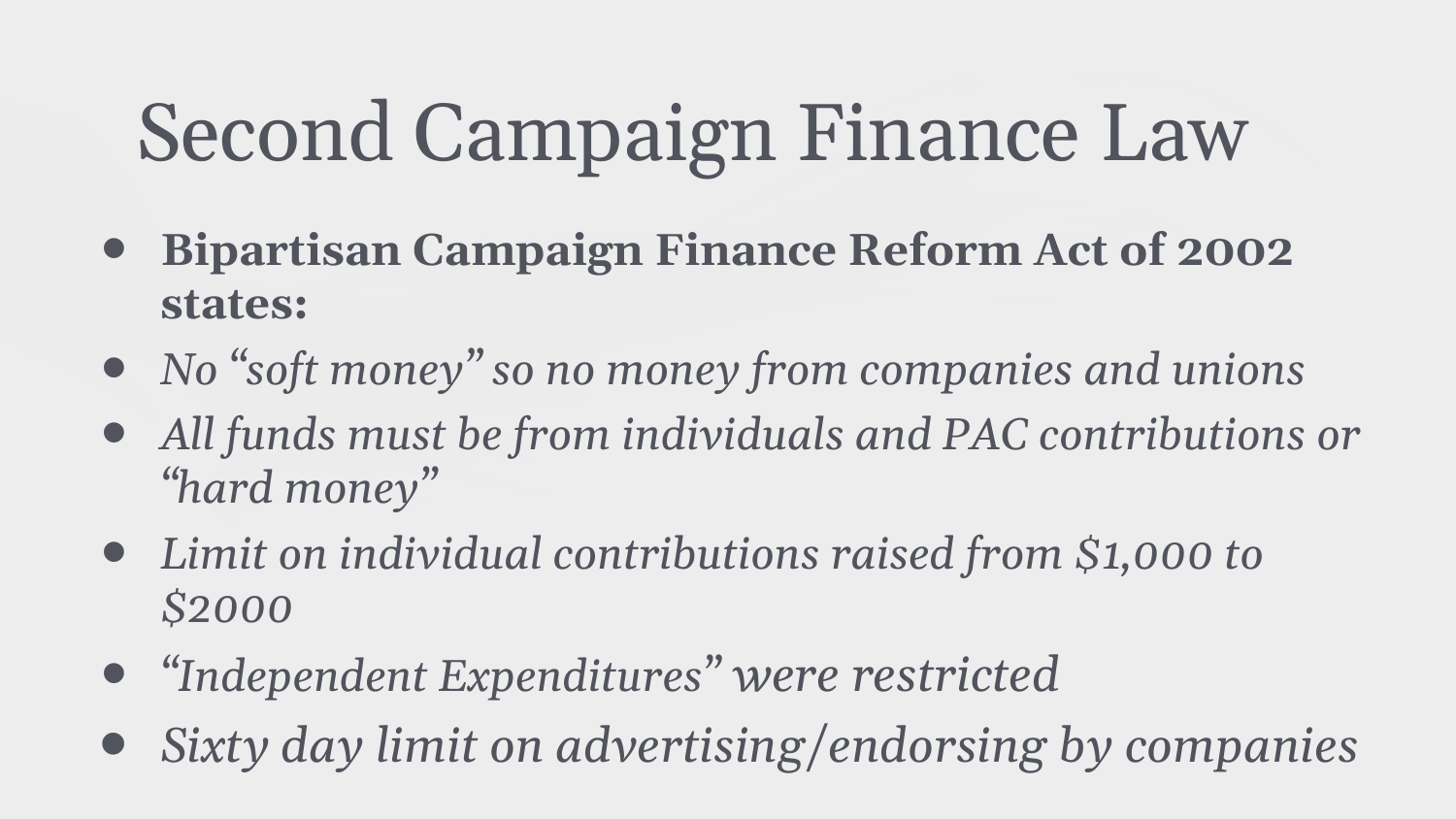

# Second Campaign Finance Law
Bipartisan Campaign Finance Reform Act of 2002 states:
No “soft money” so no money from companies and unions
All funds must be from individuals and PAC contributions or “hard money”
Limit on individual contributions raised from $1,000 to $2000
“Independent Expenditures” were restricted
Sixty day limit on advertising/endorsing by companies